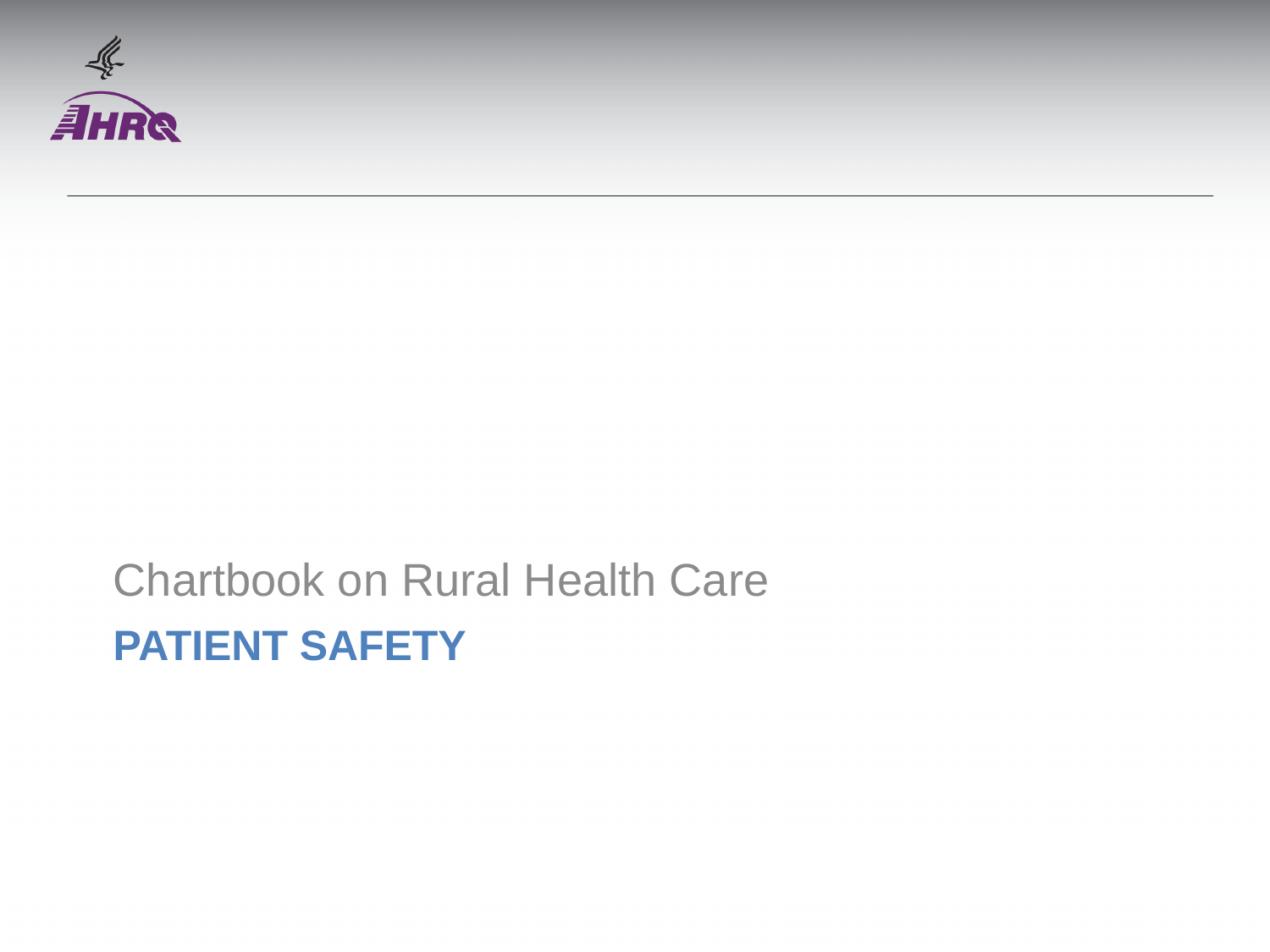

Chartbook on Rural Health Care
# Patient Safety